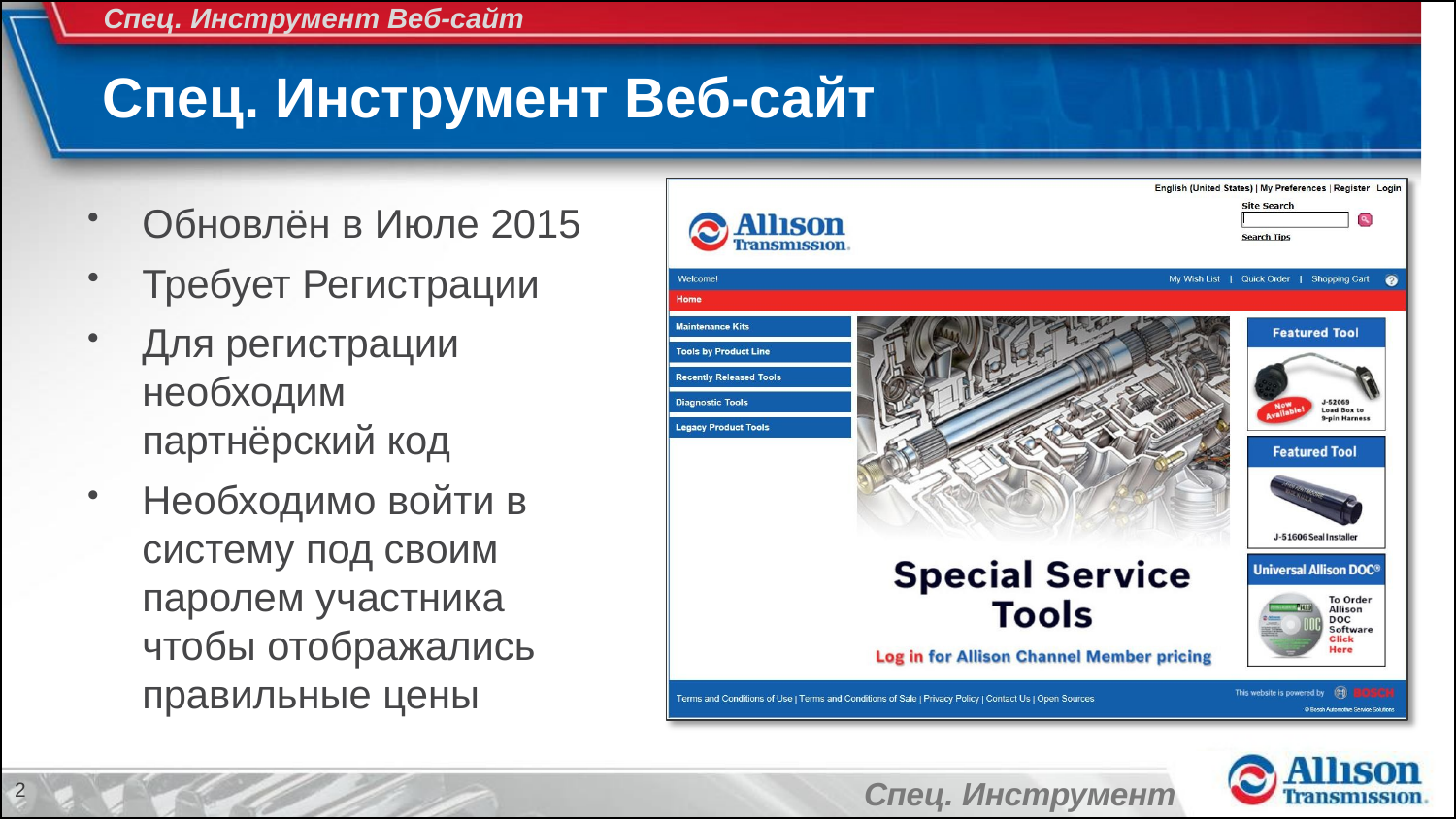

l

Спец. Инструмент Веб-сайт

# Спец. Инструмент Веб-сайт

Обновлён в Июле 2015
Требует Регистрации
Для регистрации необходим партнёрский код
Необходимо войти в систему под своим паролем участника чтобы отображались правильные цены

Спец. Инструмент
2